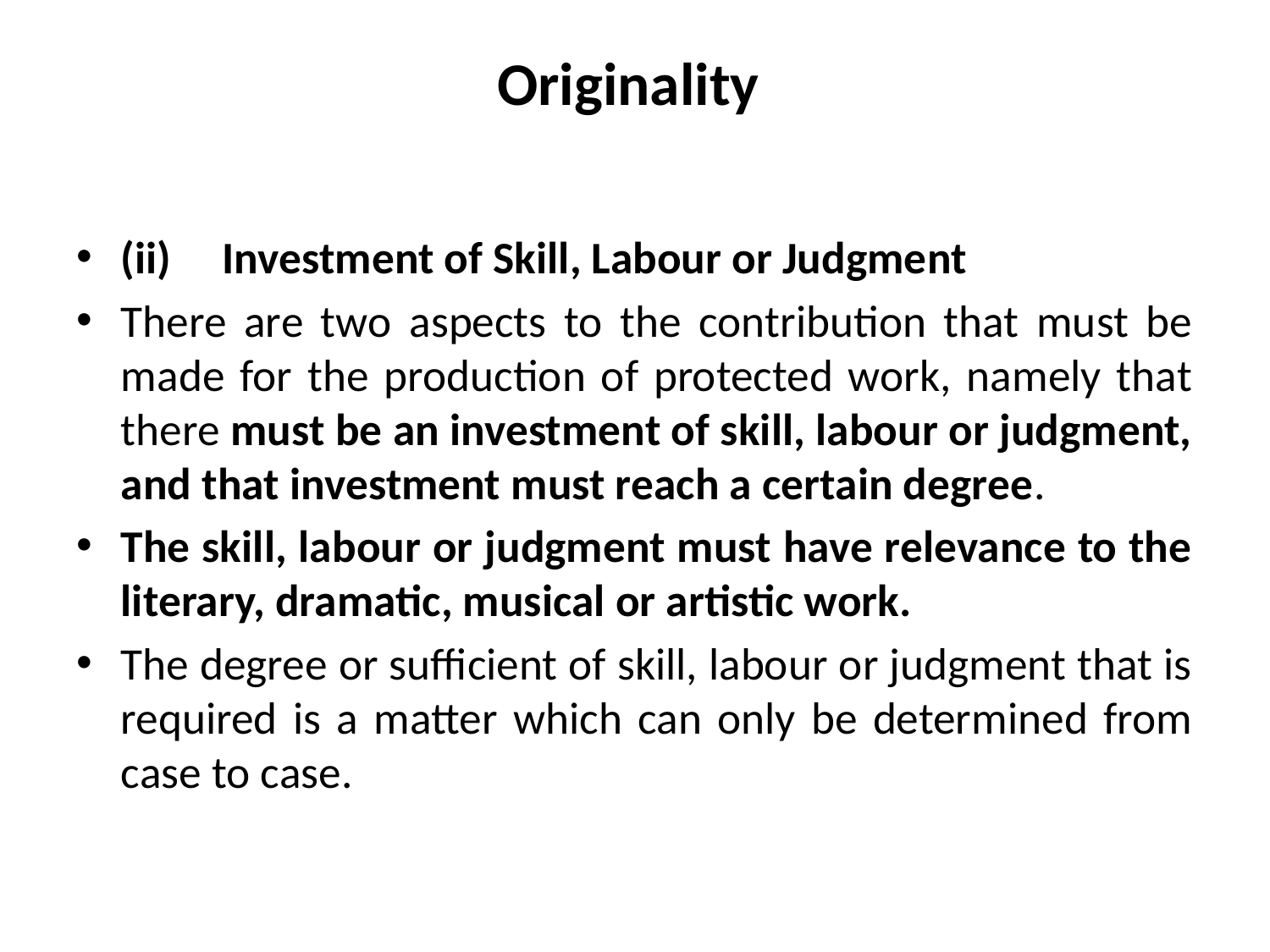

# Originality
(ii)     Investment of Skill, Labour or Judgment
There are two aspects to the contribution that must be made for the production of protected work, namely that there must be an investment of skill, labour or judgment, and that investment must reach a certain degree.
The skill, labour or judgment must have relevance to the literary, dramatic, musical or artistic work.
The degree or sufficient of skill, labour or judgment that is required is a matter which can only be determined from case to case.